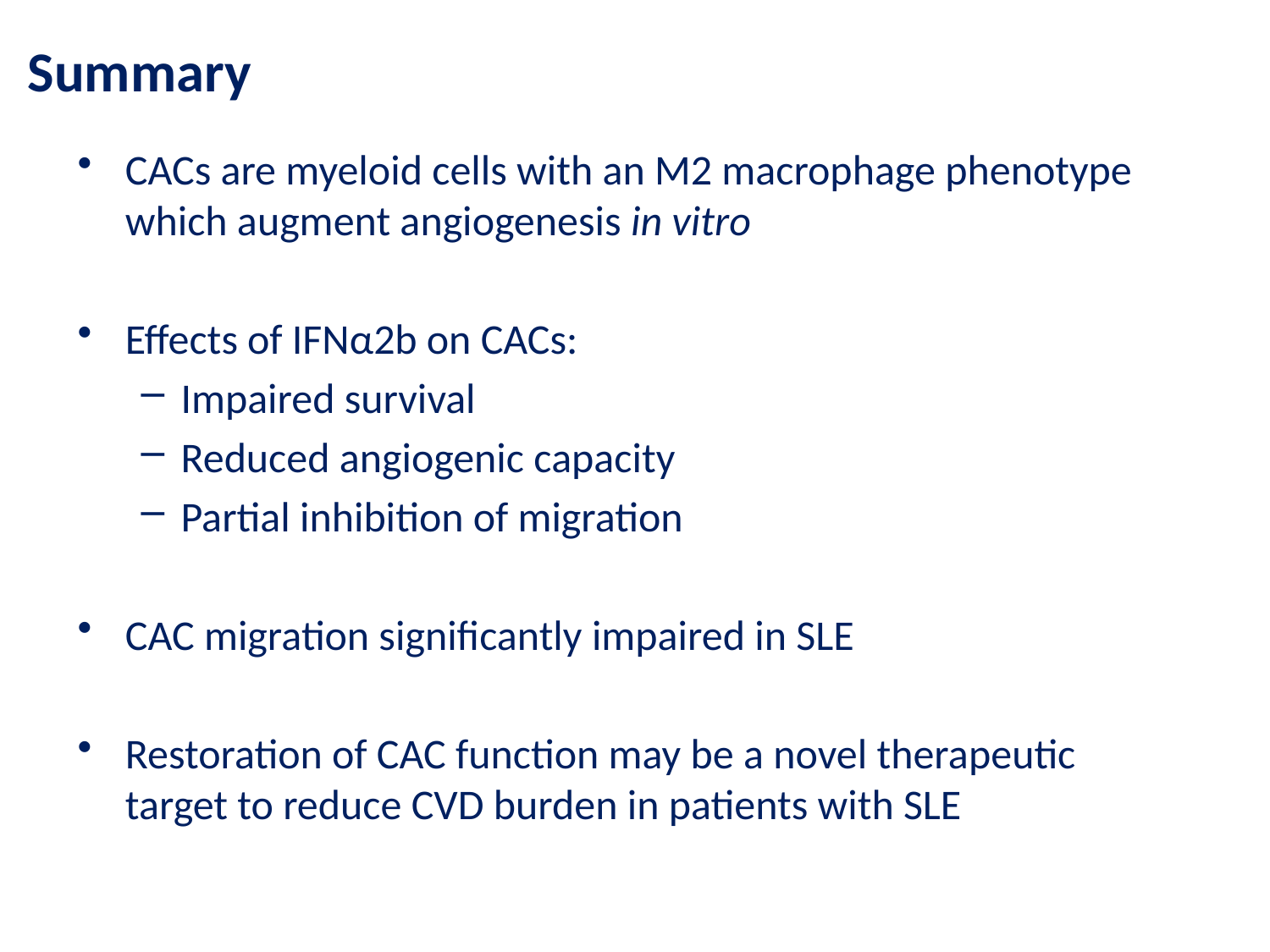

# Summary
CACs are myeloid cells with an M2 macrophage phenotype which augment angiogenesis in vitro

Effects of IFNα2b on CACs:
Impaired survival
Reduced angiogenic capacity
Partial inhibition of migration

CAC migration significantly impaired in SLE

Restoration of CAC function may be a novel therapeutic target to reduce CVD burden in patients with SLE